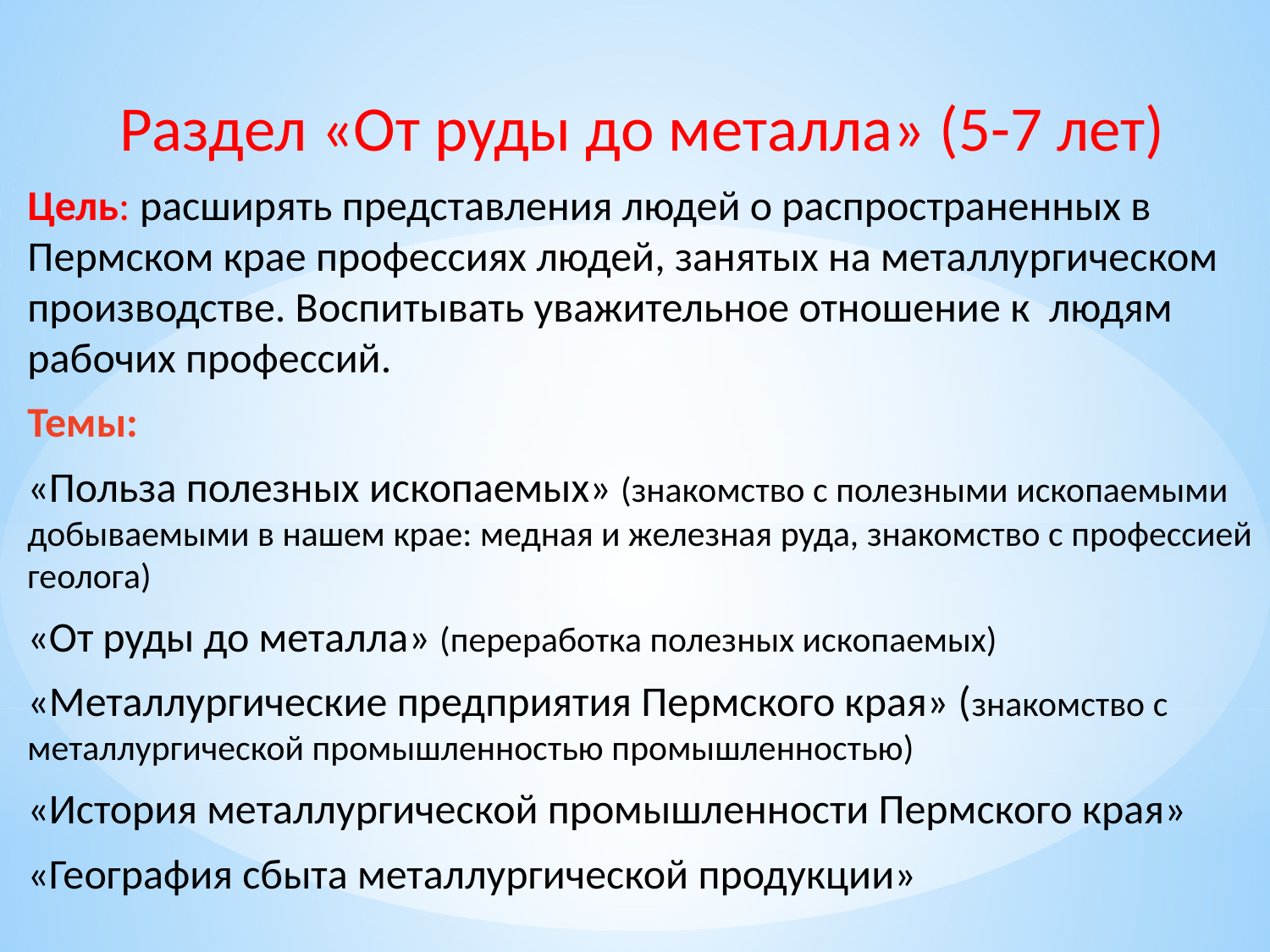

Раздел «От руды до металла» (5-7 лет)
Цель: расширять представления людей о распространенных в Пермском крае профессиях людей, занятых на металлургическом производстве. Воспитывать уважительное отношение к  людям рабочих профессий.
Темы:
«Польза полезных ископаемых» (знакомство с полезными ископаемыми добываемыми в нашем крае: медная и железная руда, знакомство с профессией геолога)
«От руды до металла» (переработка полезных ископаемых)
«Металлургические предприятия Пермского края» (знакомство с металлургической промышленностью промышленностью)
«История металлургической промышленности Пермского края»
«География сбыта металлургической продукции»